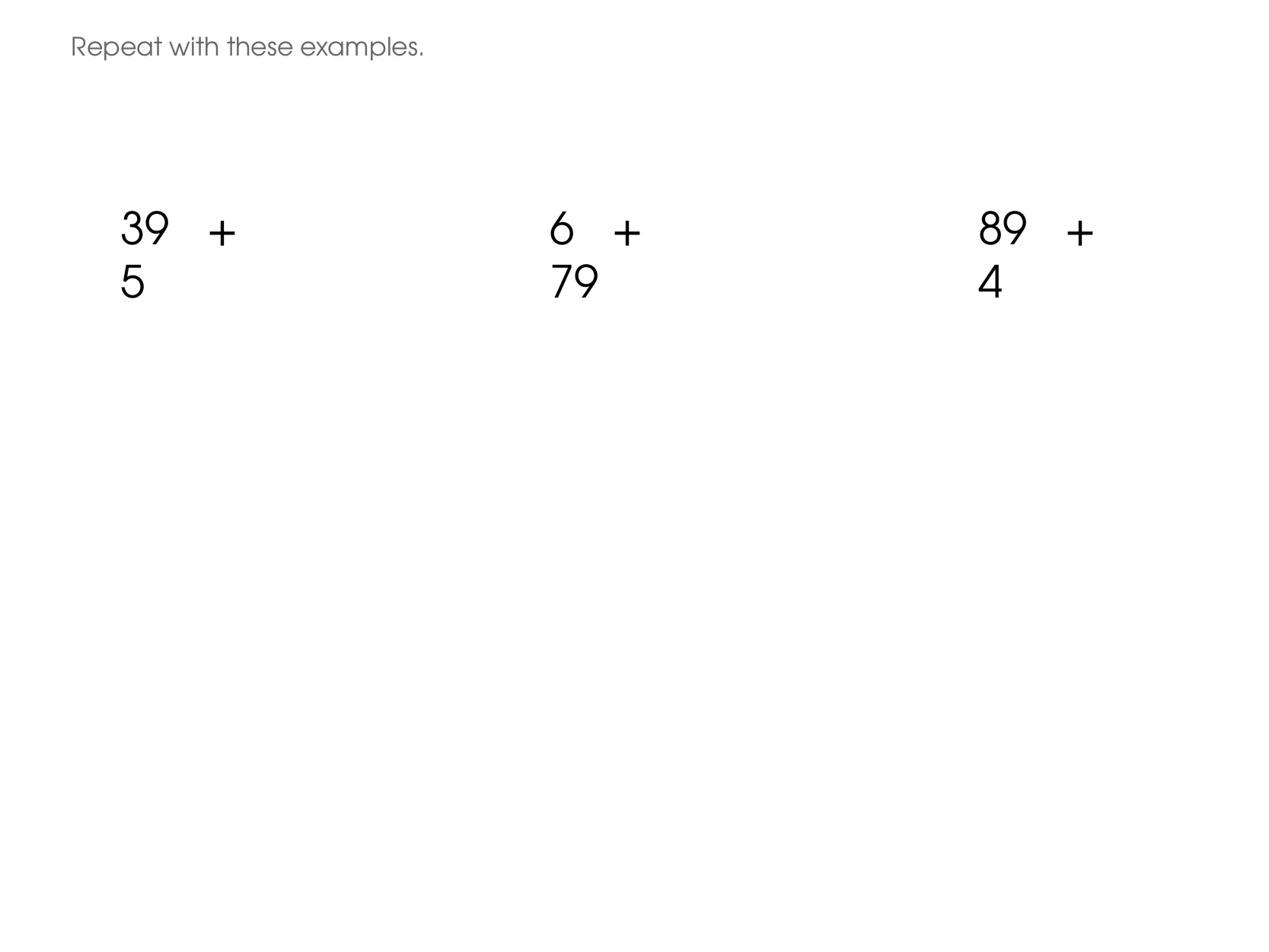

Repeat with these examples.
39   +   5
6   +   79
89   +   4